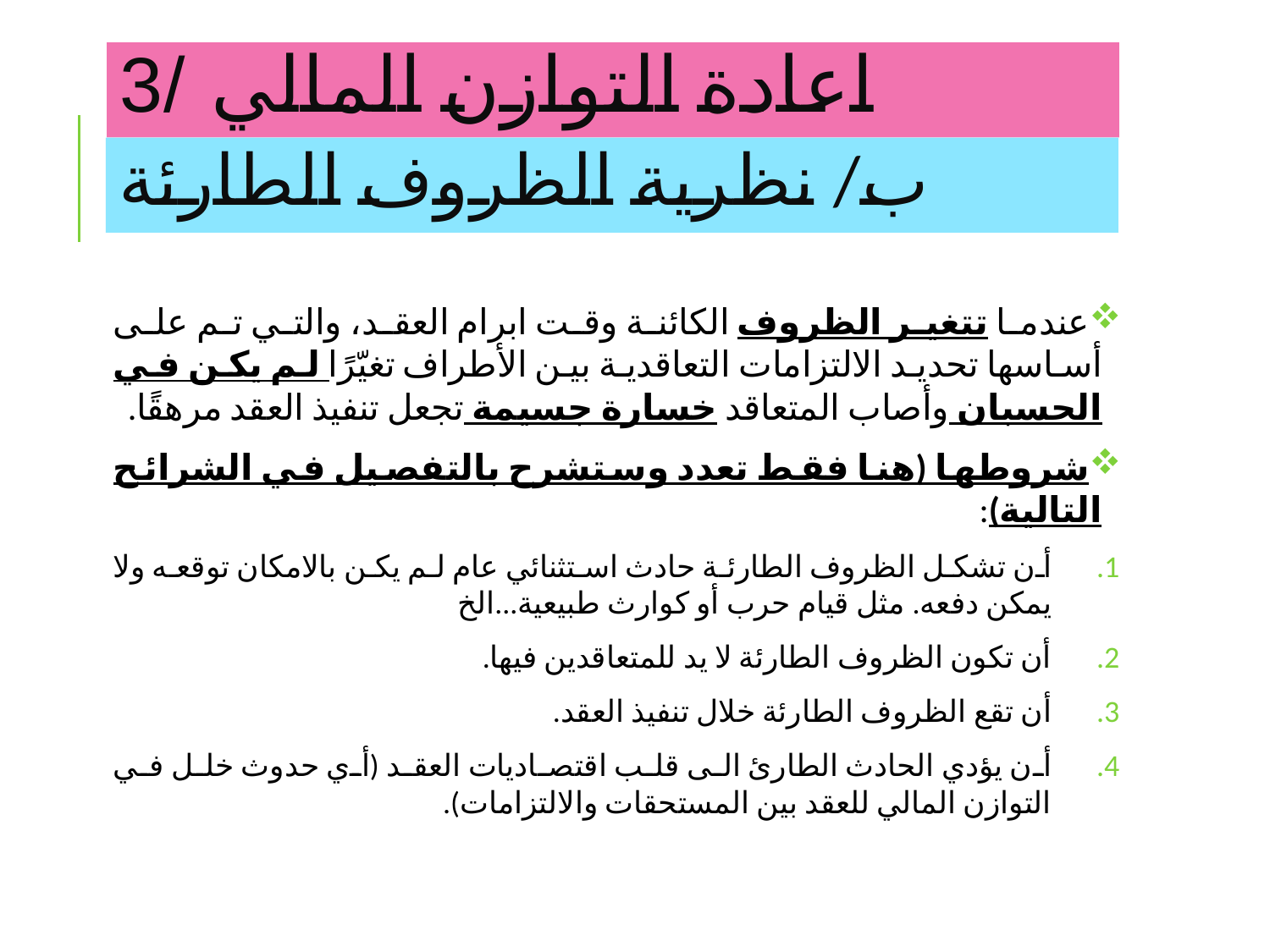

# 3/ اعادة التوازن المالي
ب/ نظرية الظروف الطارئة

عندما تتغير الظروف الكائنة وقت ابرام العقد، والتي تم على أساسها تحديد الالتزامات التعاقدية بين الأطراف تغيّرًا لم يكن في الحسبان وأصاب المتعاقد خسارة جسيمة تجعل تنفيذ العقد مرهقًا.
شروطها (هنا فقط تعدد وستشرح بالتفصيل في الشرائح التالية):
أن تشكل الظروف الطارئة حادث استثنائي عام لم يكن بالامكان توقعه ولا يمكن دفعه. مثل قيام حرب أو كوارث طبيعية...الخ
أن تكون الظروف الطارئة لا يد للمتعاقدين فيها.
أن تقع الظروف الطارئة خلال تنفيذ العقد.
أن يؤدي الحادث الطارئ الى قلب اقتصاديات العقد (أي حدوث خلل في التوازن المالي للعقد بين المستحقات والالتزامات).